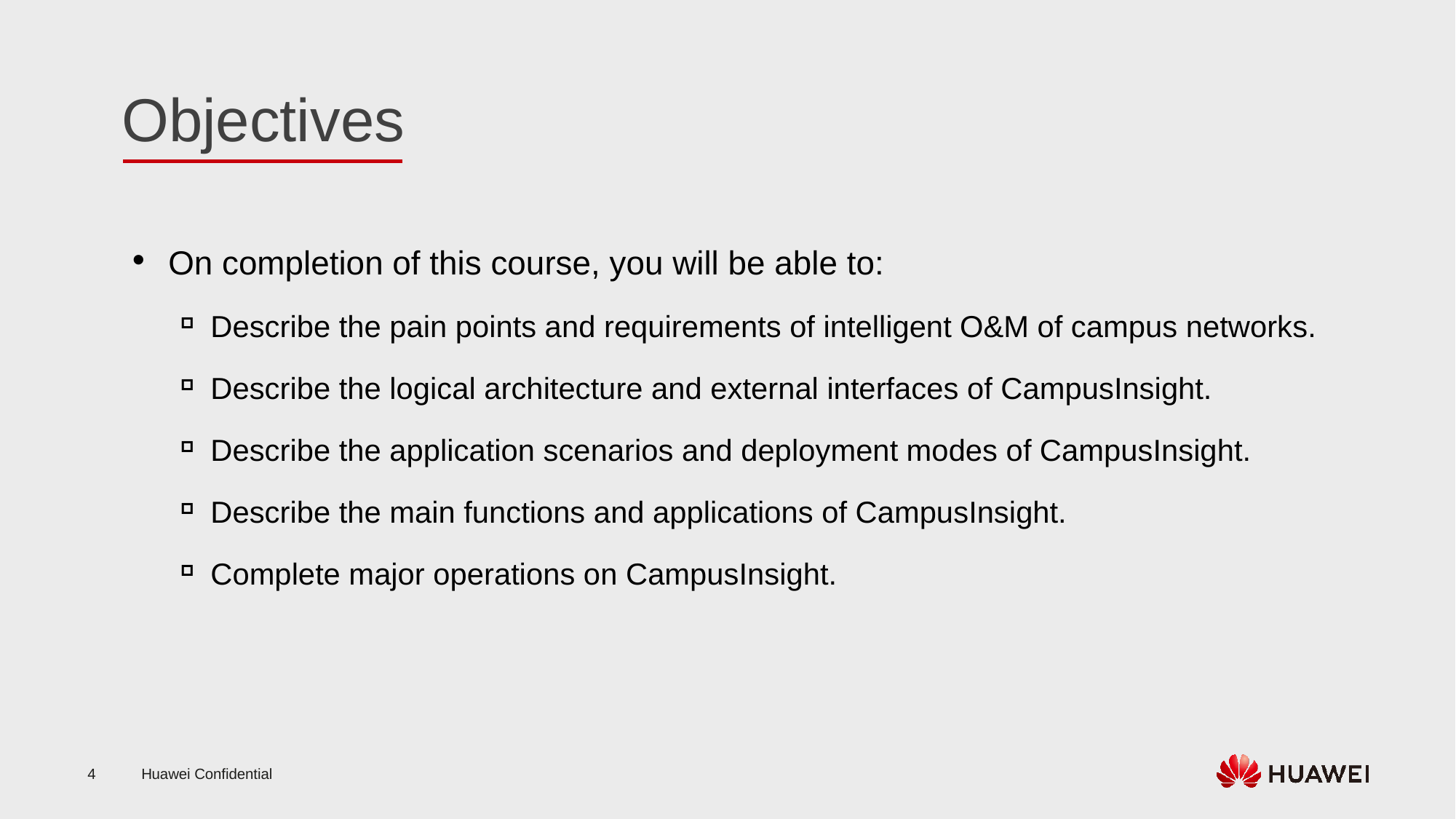

On completion of this course, you will be able to:
Describe the pain points and requirements of intelligent O&M of campus networks.
Describe the logical architecture and external interfaces of CampusInsight.
Describe the application scenarios and deployment modes of CampusInsight.
Describe the main functions and applications of CampusInsight.
Complete major operations on CampusInsight.